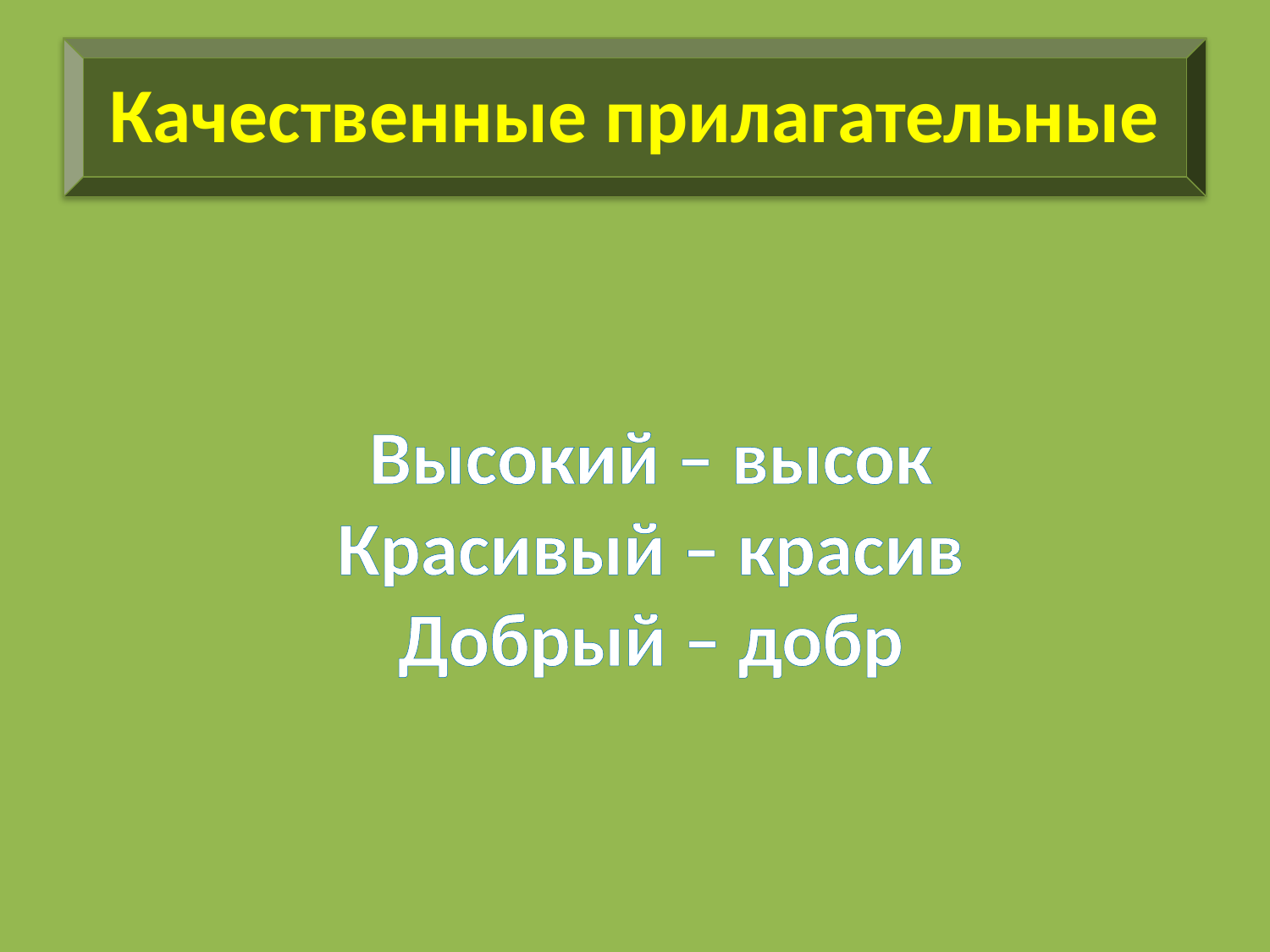

Качественные прилагательные

Высокий – высок
Красивый – красив
Добрый – добр